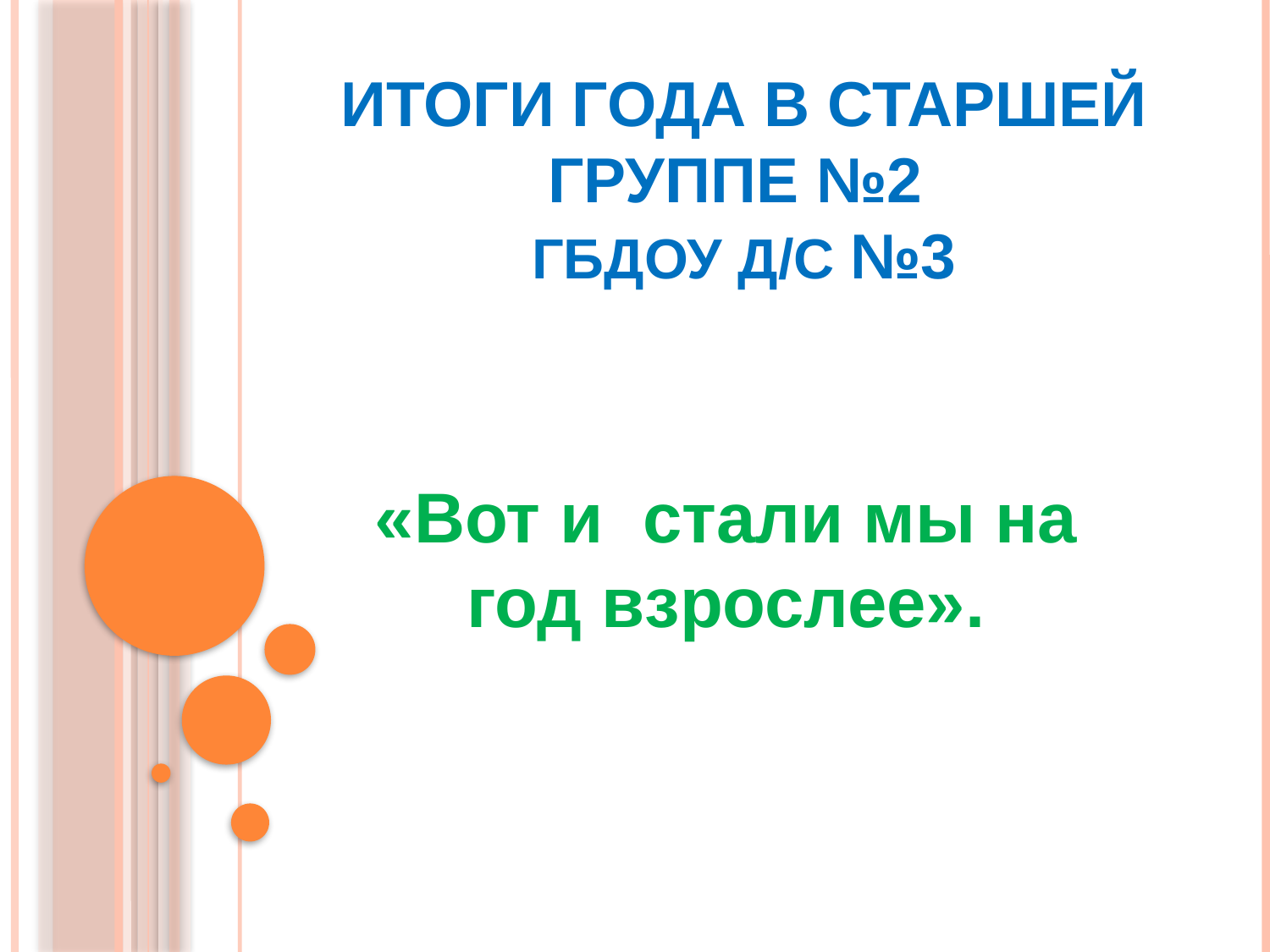

# Итоги года в старшей группе №2 ГБДОУ Д/С №3
«Вот и  стали мы на год взрослее».